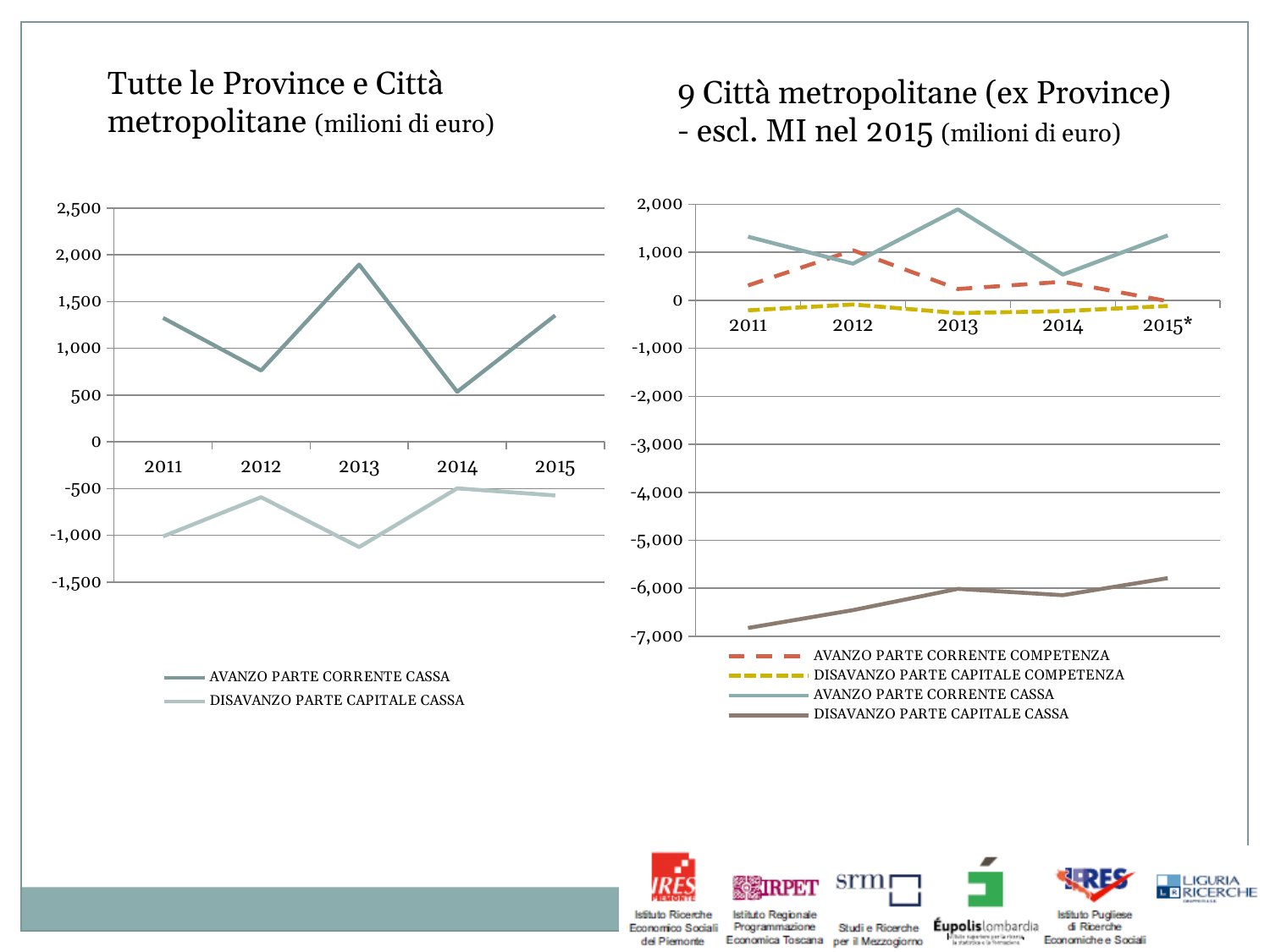

Tutte le Province e Città metropolitane (milioni di euro)
9 Città metropolitane (ex Province)
- escl. MI nel 2015 (milioni di euro)

### Chart

| Category | AVANZO PARTE CORRENTE COMPETENZA | DISAVANZO PARTE CAPITALE COMPETENZA | AVANZO PARTE CORRENTE CASSA | DISAVANZO PARTE CAPITALE CASSA |
|---|---|---|---|---|
| 2011 | 308.17679699999997 | -209.180732 | 1325.0 | -6825.738801539999 |
| 2012 | 1042.34206 | -87.48036299999998 | 763.0 | -6454.05365233 |
| 2013 | 234.89720700000004 | -266.395066 | 1895.0 | -6010.18309991 |
| 2014 | 386.149571 | -225.537495 | 535.0 | -6142.818347629999 |
| 2015* | -18.383821229999974 | -118.43432929000001 | 1352.0 | -5787.685964330001 |

### Chart

| Category | AVANZO PARTE CORRENTE CASSA | DISAVANZO PARTE CAPITALE CASSA |
|---|---|---|
| 2011 | 1325.0 | -1011.0 |
| 2012 | 763.0 | -592.0 |
| 2013 | 1895.0 | -1125.0 |
| 2014 | 535.0 | -497.0 |
| 2015 | 1352.0 | -573.0 |